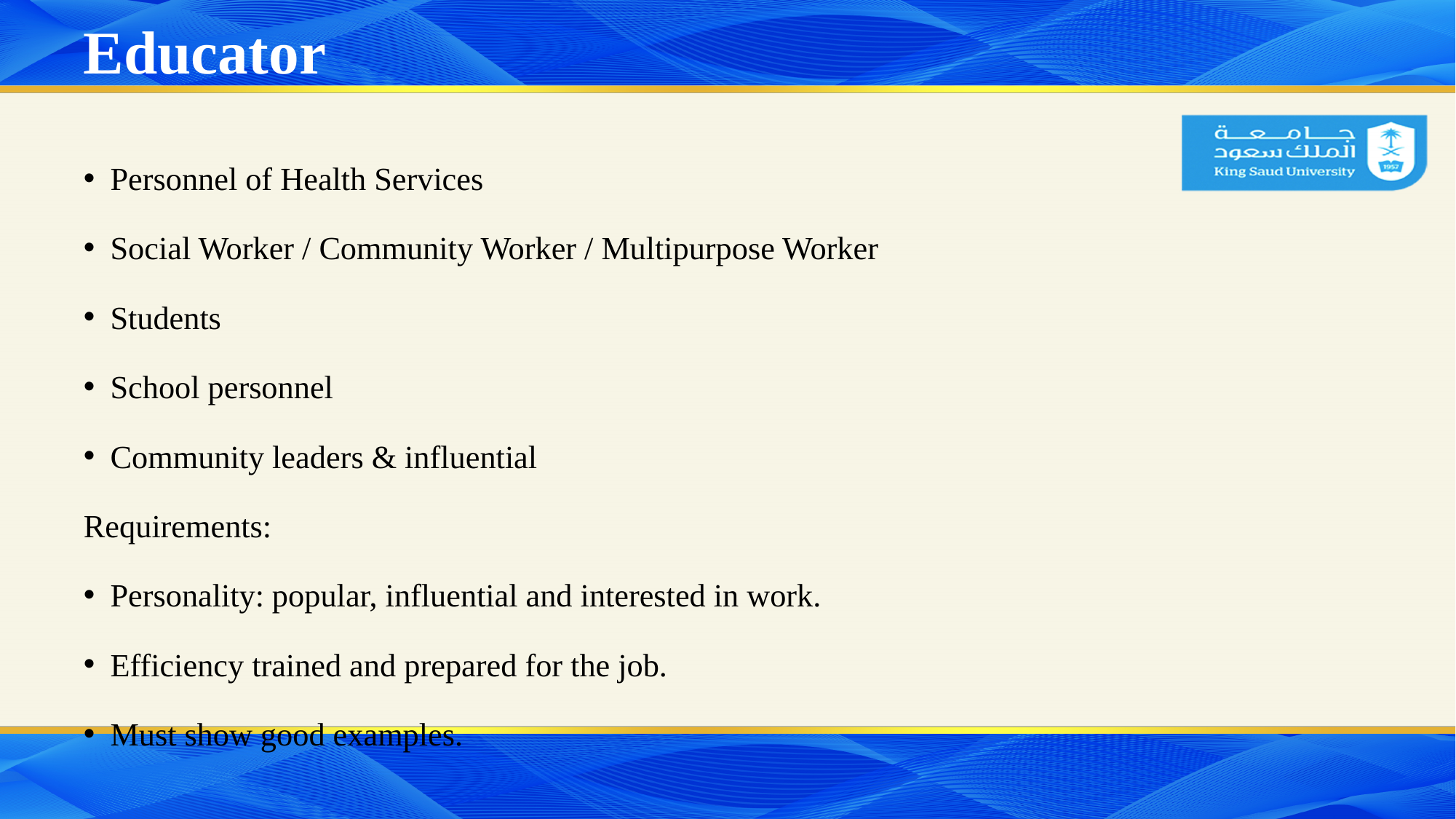

# Educator
Personnel of Health Services
Social Worker / Community Worker / Multipurpose Worker
Students
School personnel
Community leaders & influential
Requirements:
Personality: popular, influential and interested in work.
Efficiency trained and prepared for the job.
Must show good examples.